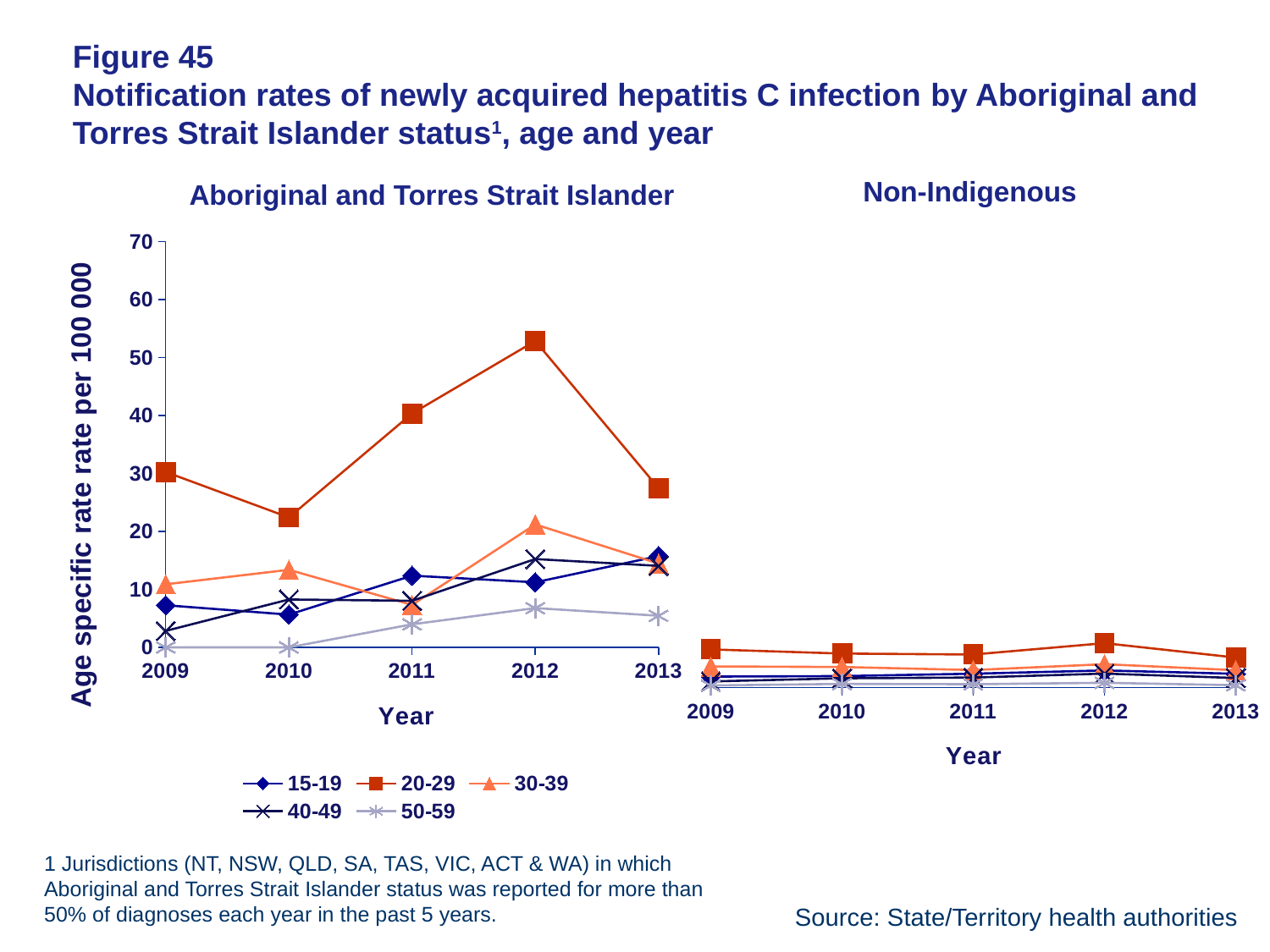

# Figure 45 Notification rates of newly acquired hepatitis C infection by Aboriginal and Torres Strait Islander status1, age and year
Non-Indigenous
Aboriginal and Torres Strait Islander

### Chart

| Category | 15-19 | 20-29 | 30-39 | 40-49 | 50-59 |
|---|---|---|---|---|---|
| 2009.0 | 7.266808127198209 | 30.26398000624805 | 10.87731596185688 | 2.83069606816316 | 0.0 |
| 2010.0 | 5.643261240670984 | 22.41901132160072 | 13.37353499003064 | 8.25570675729598 | 0.0 |
| 2011.0 | 12.36909375773068 | 40.34969737726961 | 7.323146023531708 | 8.035032742758428 | 3.972589134968712 |
| 2012.0 | 11.22225411831791 | 52.86317365115245 | 21.2074576875232 | 15.23414586128224 | 6.770485403790336 |
| 2013.0 | 15.73494194075556 | 27.48193501255934 | 14.45398169427273 | 14.05729777585345 | 5.456800669729207 |

### Chart

| Category | 15-19 | 20-29 | 30-39 | 40-49 | 50-59 |
|---|---|---|---|---|---|
| 2009.0 | 1.722356183258698 | 5.95616979011047 | 3.302769923042121 | 0.968157629415967 | 0.336968726681296 |
| 2010.0 | 1.799907844718351 | 5.312707227586134 | 3.216171840392997 | 1.457558384323032 | 0.588142748126398 |
| 2011.0 | 2.173080029466965 | 5.162235114790056 | 2.741443558301256 | 1.571730848950771 | 0.53970016417679 |
| 2012.0 | 2.678239425619588 | 6.929928858165628 | 3.653735203781445 | 2.187268897773037 | 0.756447485587469 |
| 2013.0 | 2.158809666890631 | 4.684083816009676 | 2.720151980331445 | 1.5093176278665 | 0.381328096427476 |
Age specific rate rate per 100 000
1 Jurisdictions (NT, NSW, QLD, SA, TAS, VIC, ACT & WA) in which Aboriginal and Torres Strait Islander status was reported for more than 50% of diagnoses each year in the past 5 years.
Source: State/Territory health authorities